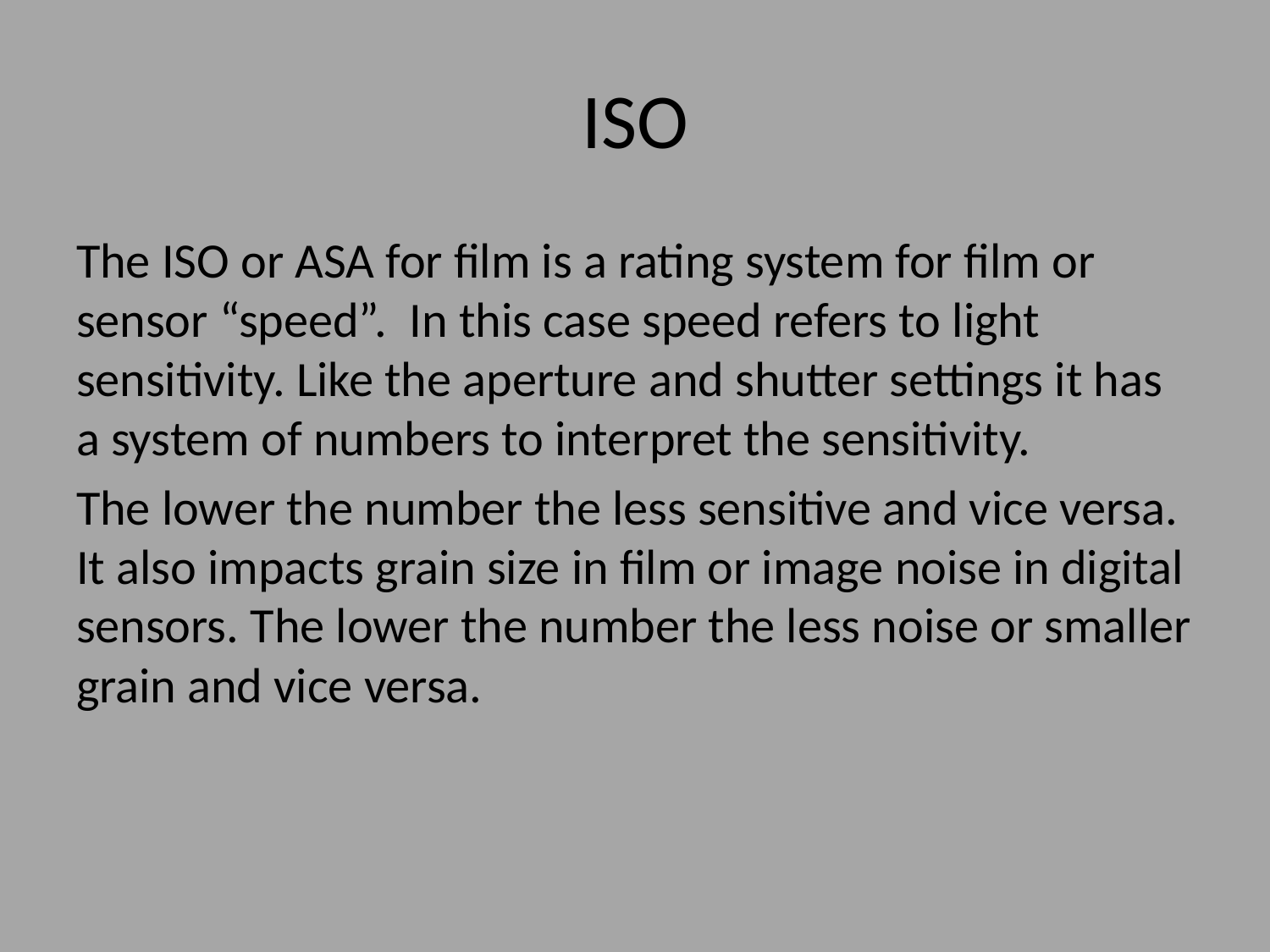

# ISO
The ISO or ASA for film is a rating system for film or sensor “speed”.  In this case speed refers to light sensitivity. Like the aperture and shutter settings it has a system of numbers to interpret the sensitivity.
The lower the number the less sensitive and vice versa. It also impacts grain size in film or image noise in digital sensors. The lower the number the less noise or smaller grain and vice versa.